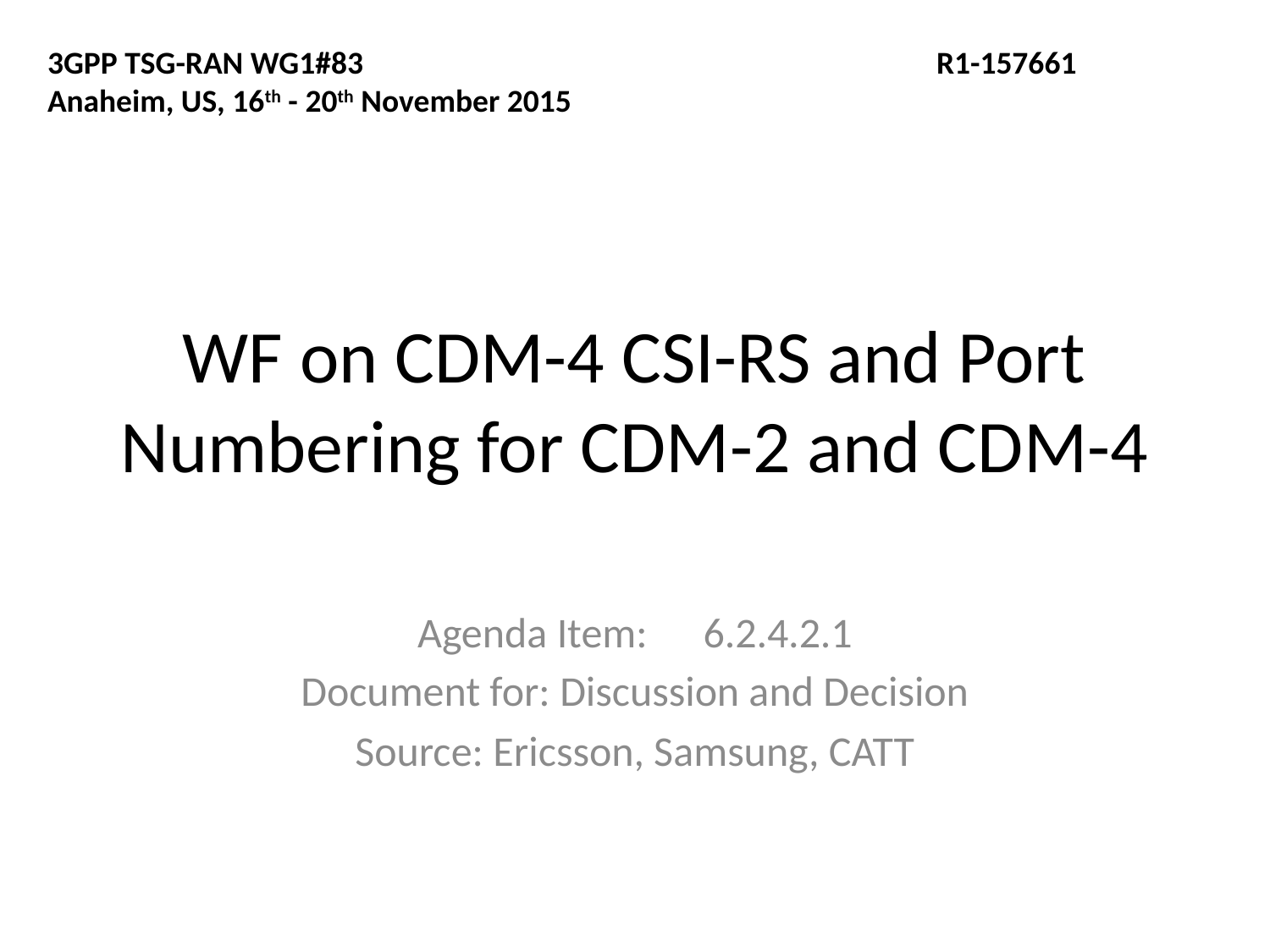

3GPP TSG-RAN WG1#83					R1-157661
Anaheim, US, 16th - 20th November 2015
# WF on CDM-4 CSI-RS and Port Numbering for CDM-2 and CDM-4

Agenda Item:	6.2.4.2.1
Document for: Discussion and Decision
Source: Ericsson, Samsung, CATT